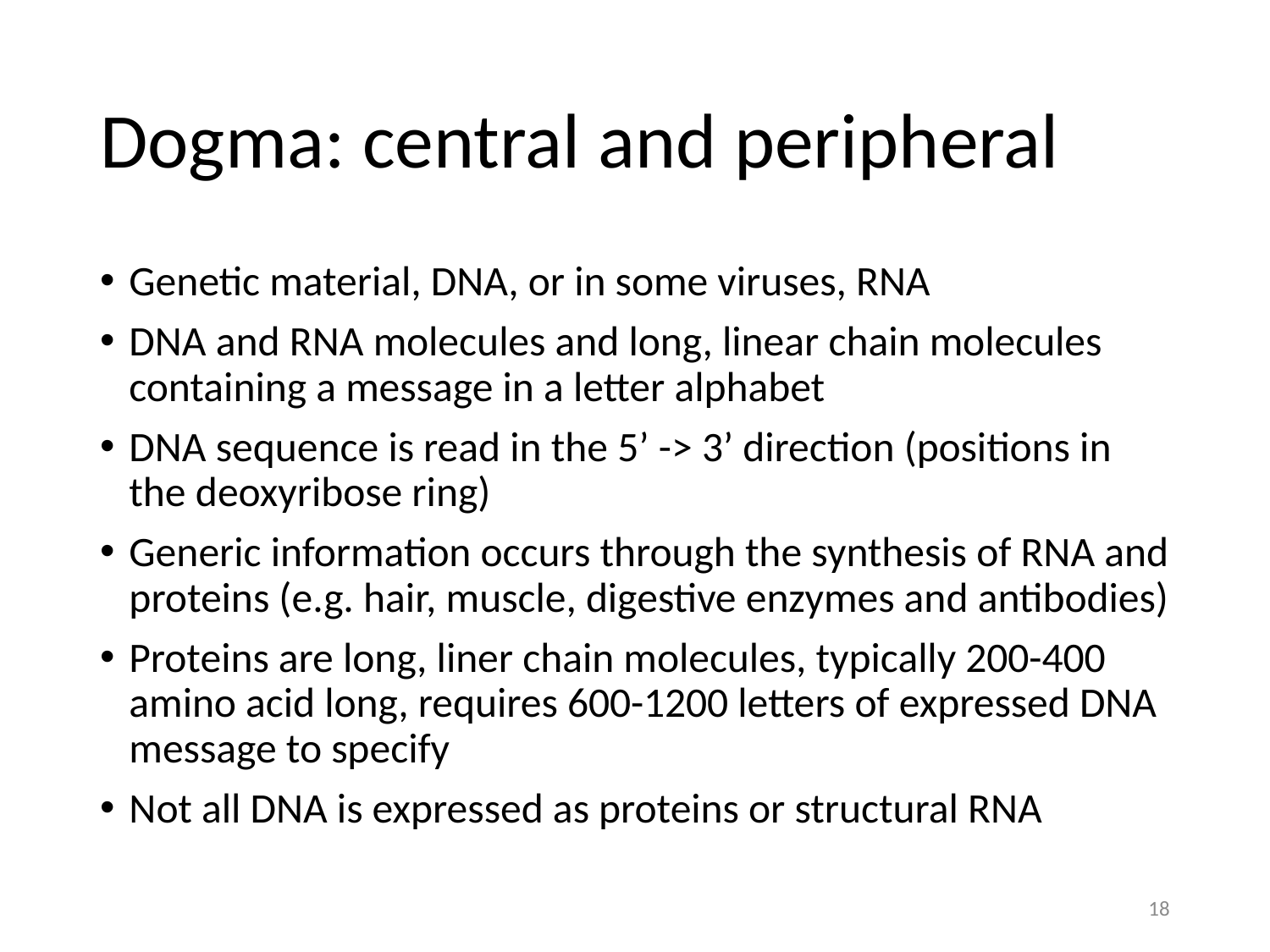

# Dogma: central and peripheral
Genetic material, DNA, or in some viruses, RNA
DNA and RNA molecules and long, linear chain molecules containing a message in a letter alphabet
DNA sequence is read in the 5’ -> 3’ direction (positions in the deoxyribose ring)
Generic information occurs through the synthesis of RNA and proteins (e.g. hair, muscle, digestive enzymes and antibodies)
Proteins are long, liner chain molecules, typically 200-400 amino acid long, requires 600-1200 letters of expressed DNA message to specify
Not all DNA is expressed as proteins or structural RNA

18